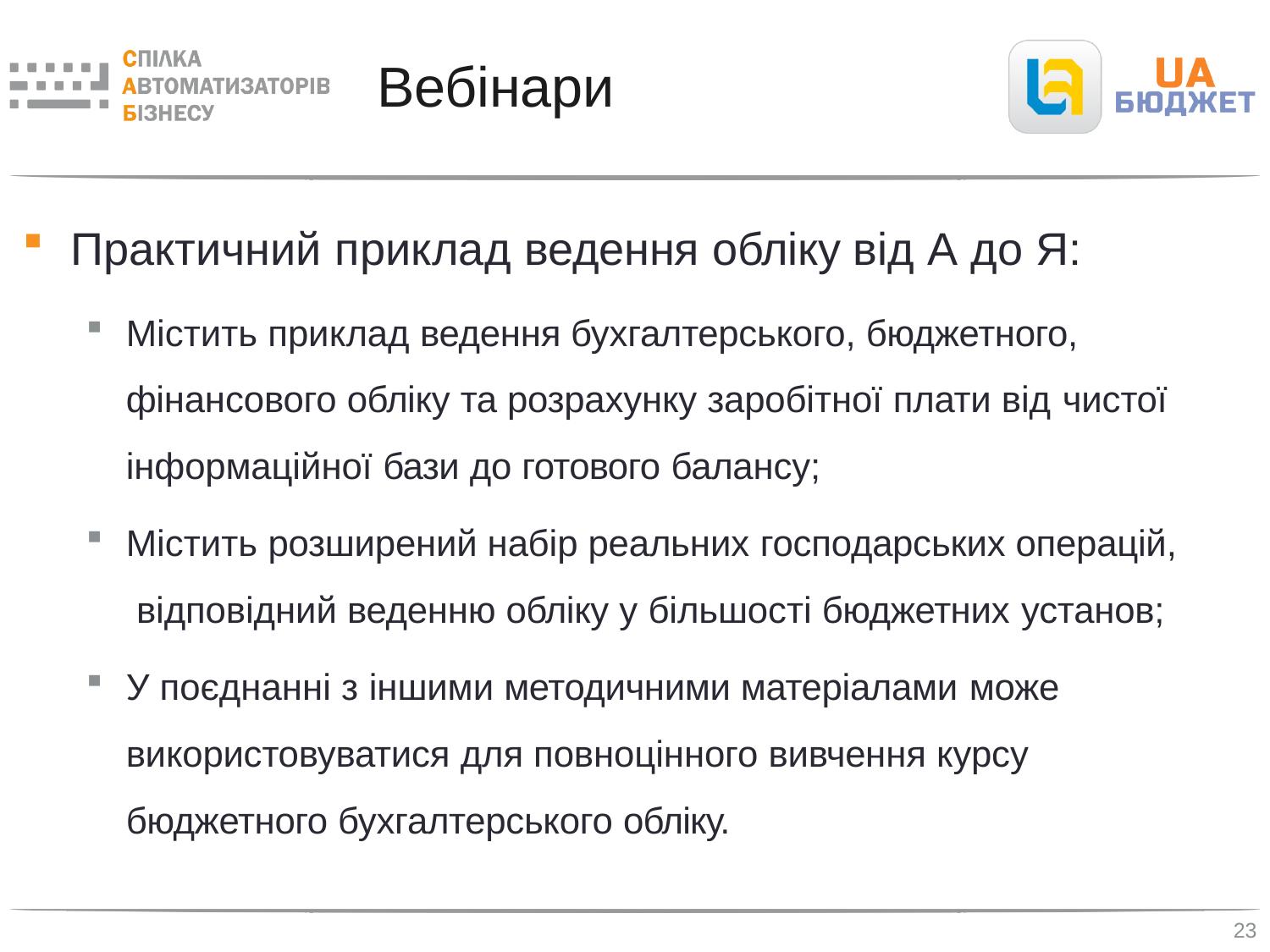

# Вебінари
Практичний приклад ведення обліку від А до Я:
Містить приклад ведення бухгалтерського, бюджетного,
фінансового обліку та розрахунку заробітної плати від чистої
інформаційної бази до готового балансу;
Містить розширений набір реальних господарських операцій,  відповідний веденню обліку у більшості бюджетних установ;
У поєднанні з іншими методичними матеріалами може
використовуватися для повноцінного вивчення курсу
бюджетного бухгалтерського обліку.
23